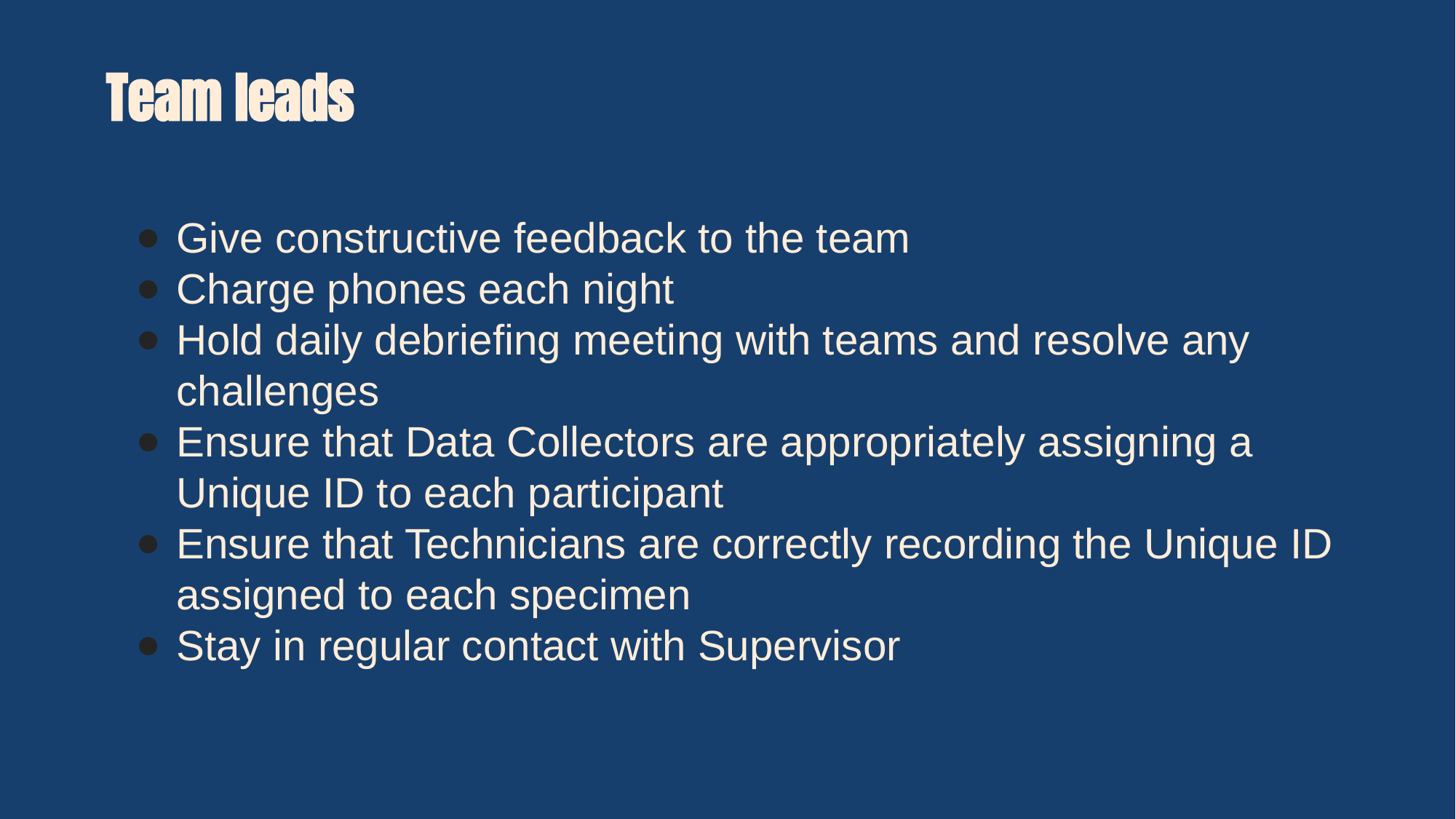

# Team leads
Give constructive feedback to the team
Charge phones each night
Hold daily debriefing meeting with teams and resolve any challenges
Ensure that Data Collectors are appropriately assigning a Unique ID to each participant
Ensure that Technicians are correctly recording the Unique ID assigned to each specimen
Stay in regular contact with Supervisor